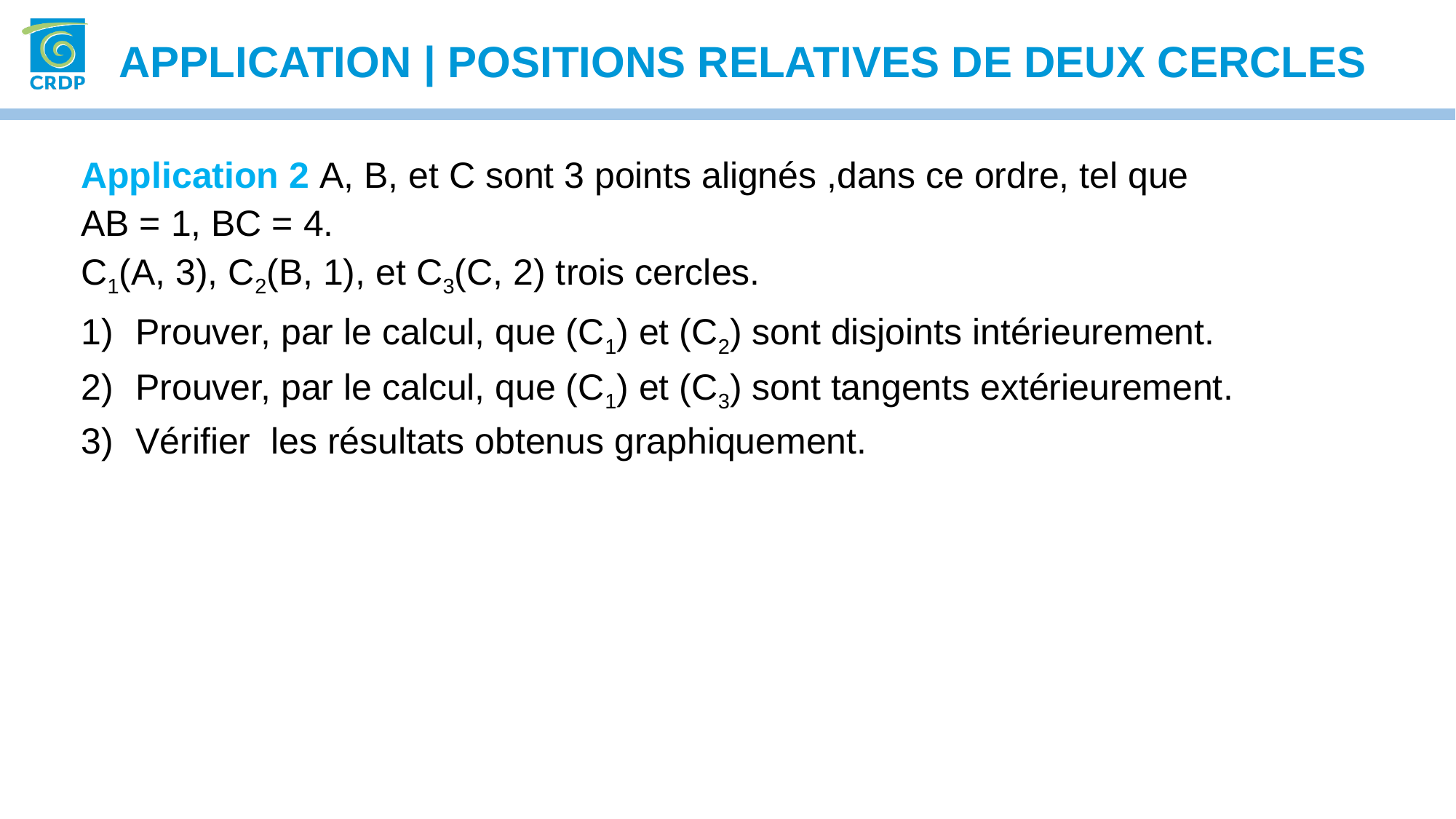

Application | POSITIONS relatives de deux CeRCLES
Application 2 A, B, et C sont 3 points alignés ,dans ce ordre, tel que AB = 1, BC = 4.
C1(A, 3), C2(B, 1), et C3(C, 2) trois cercles.
Prouver, par le calcul, que (C1) et (C2) sont disjoints intérieurement.
Prouver, par le calcul, que (C1) et (C3) sont tangents extérieurement.
Vérifier  les résultats obtenus graphiquement.